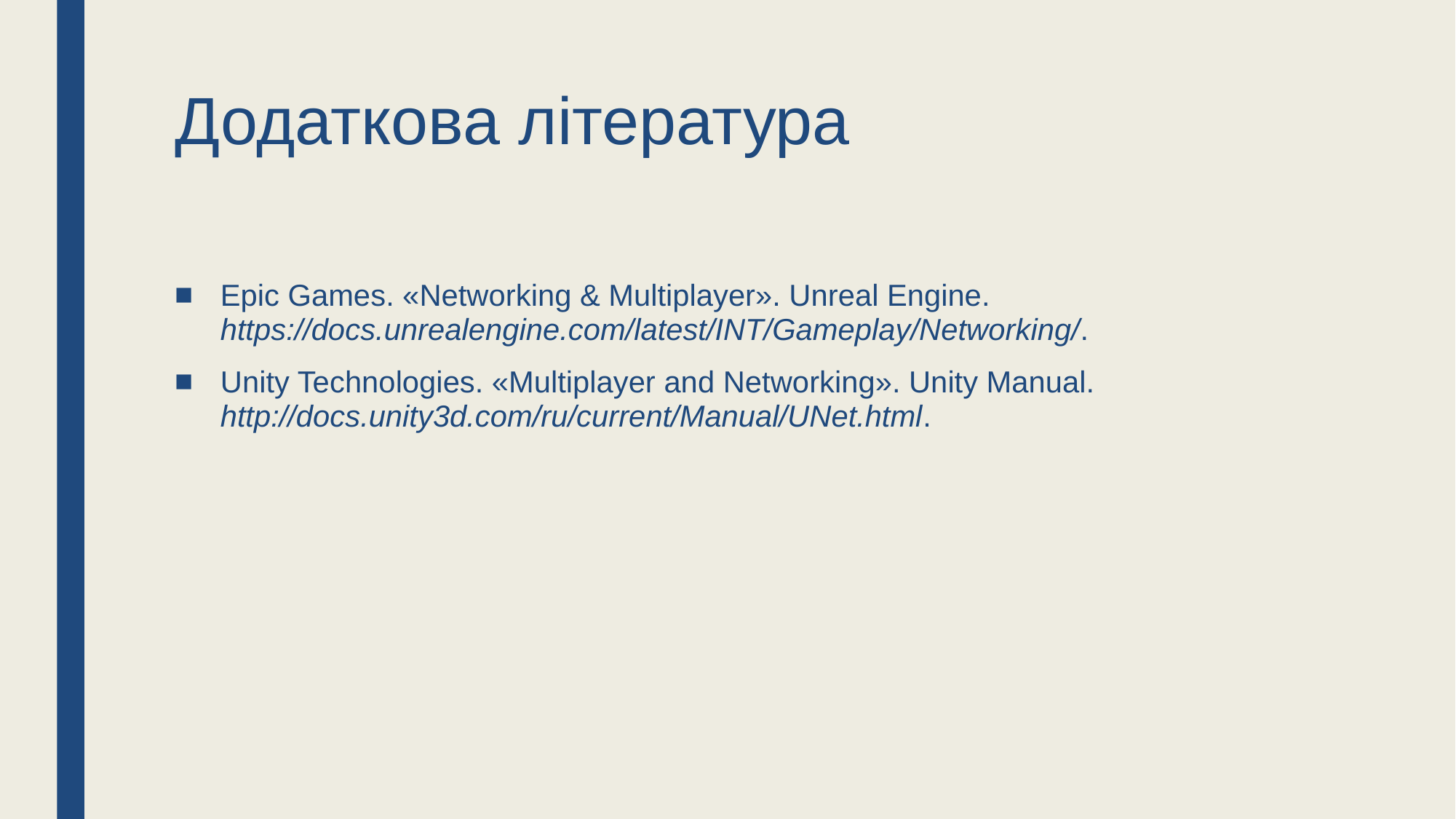

# Додаткова література
Epic Games. «Networking & Multiplayer». Unreal Engine. https://docs.unrealengine.com/latest/INT/Gameplay/Networking/.
Unity Technologies. «Multiplayer and Networking». Unity Manual. http://docs.unity3d.com/ru/current/Manual/UNet.html.